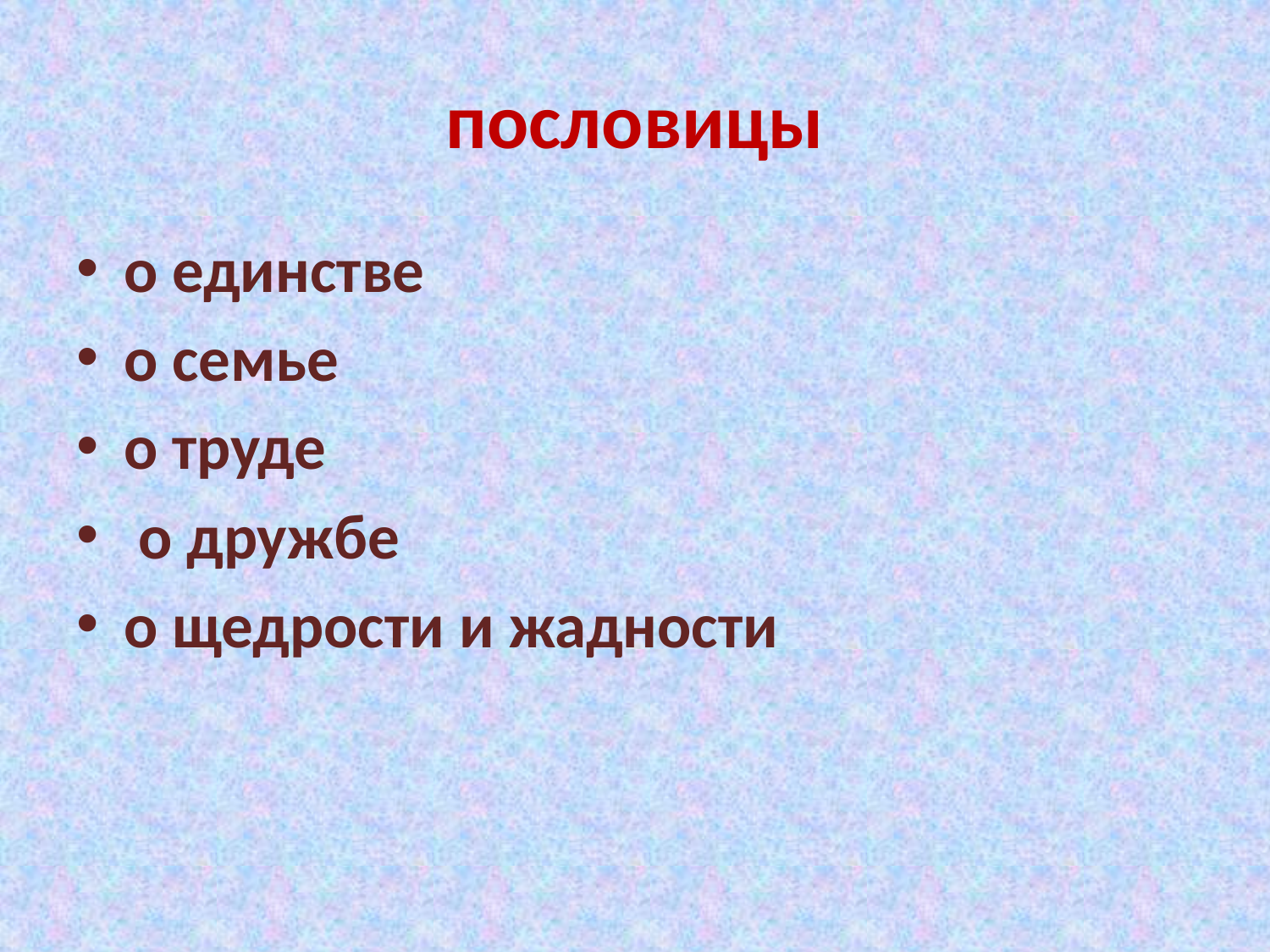

# пословицы
о единстве
о семье
о труде
 о дружбе
о щедрости и жадности